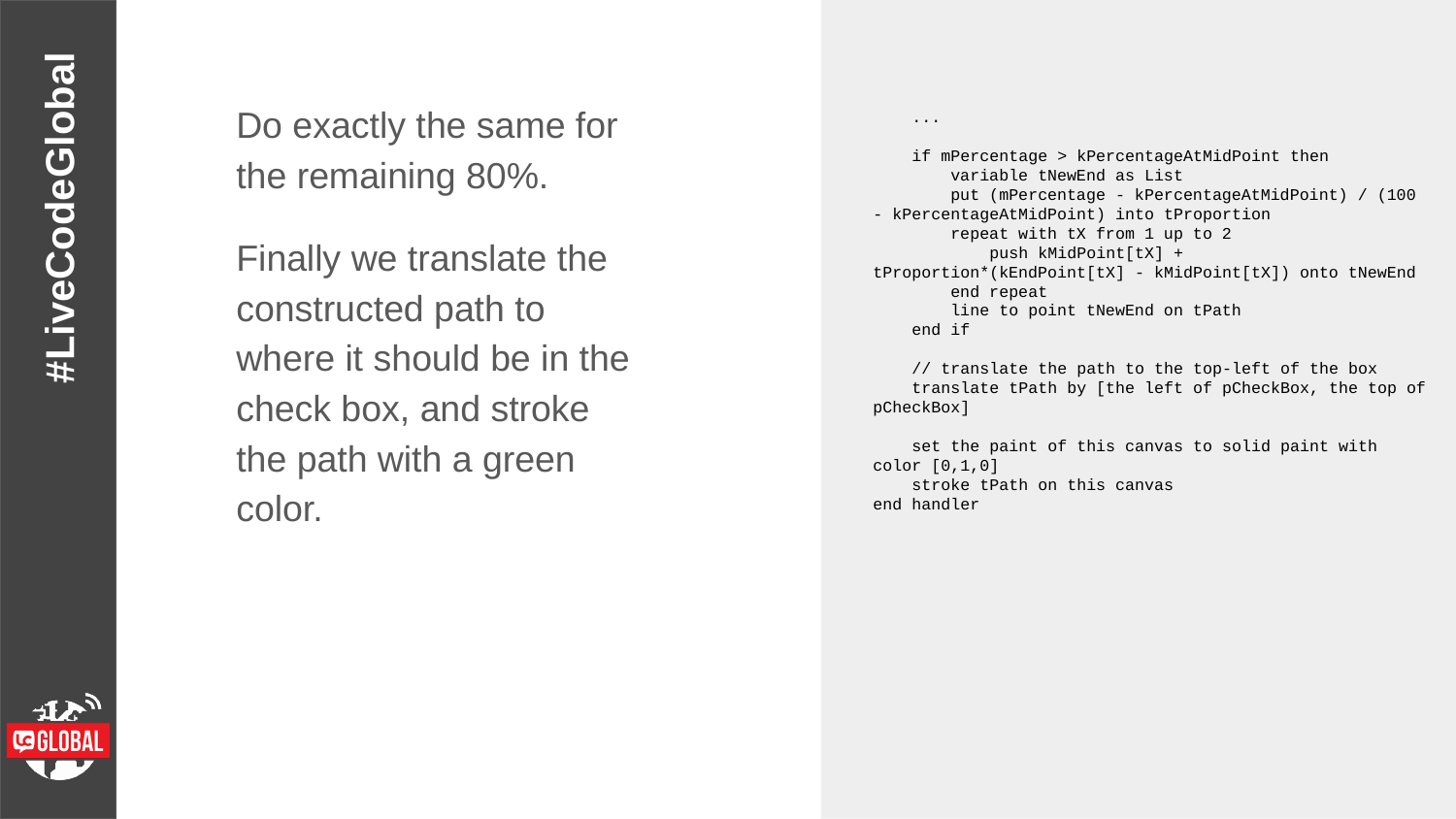

Do exactly the same for the remaining 80%.
Finally we translate the constructed path to where it should be in the check box, and stroke the path with a green color.
    ...

    if mPercentage > kPercentageAtMidPoint then
        variable tNewEnd as List
        put (mPercentage - kPercentageAtMidPoint) / (100 - kPercentageAtMidPoint) into tProportion
        repeat with tX from 1 up to 2
            push kMidPoint[tX] + tProportion*(kEndPoint[tX] - kMidPoint[tX]) onto tNewEnd
        end repeat
        line to point tNewEnd on tPath
    end if

    // translate the path to the top-left of the box
    translate tPath by [the left of pCheckBox, the top of pCheckBox]

    set the paint of this canvas to solid paint with color [0,1,0]
    stroke tPath on this canvas
end handler